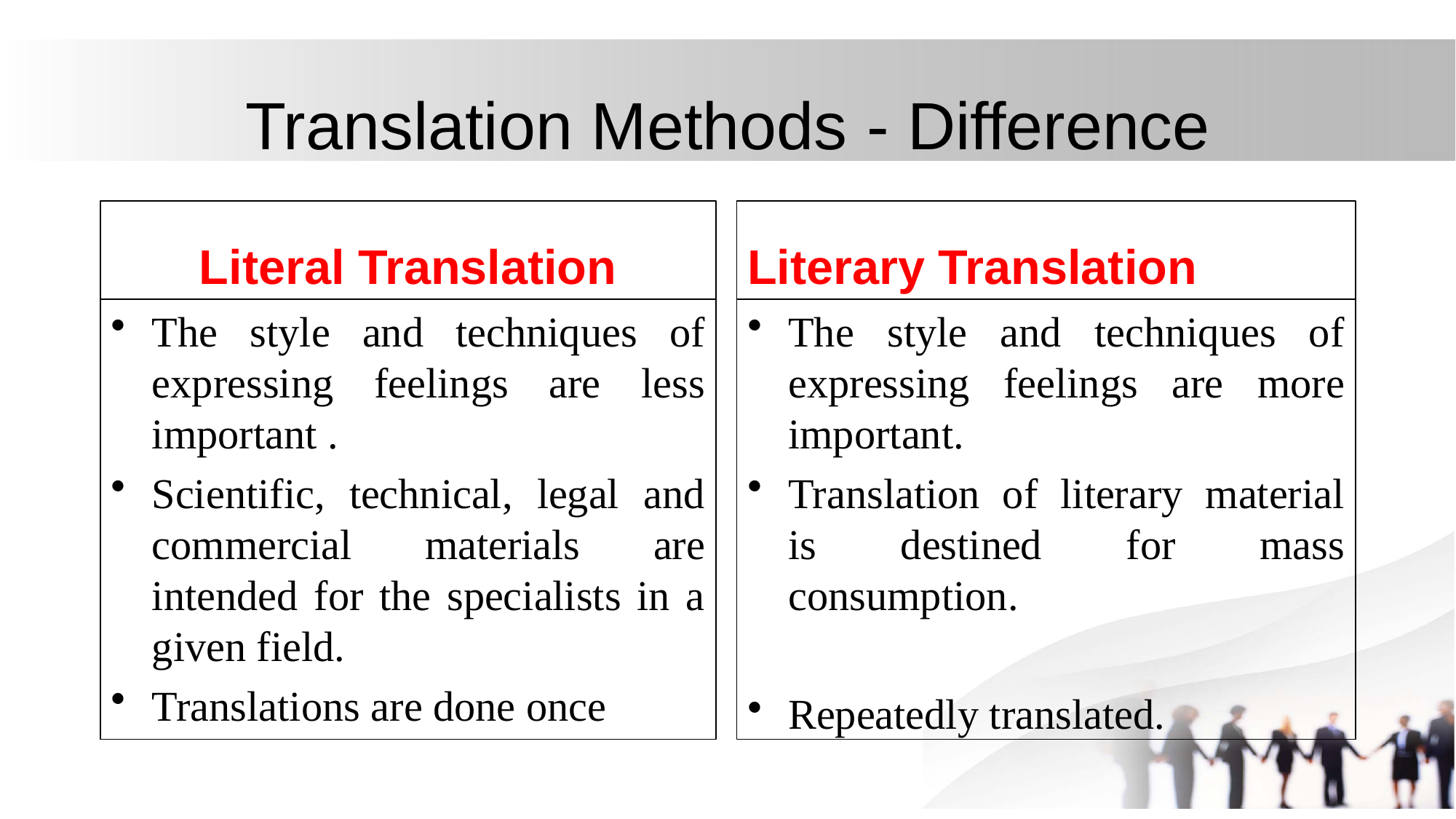

# Translation Methods - Difference
Literal Translation
Literary Translation
The style and techniques of expressing feelings are less important .
Scientific, technical, legal and commercial materials are intended for the specialists in a given field.
Translations are done once

The style and techniques of expressing feelings are more important.
Translation of literary material is destined for mass consumption.

Repeatedly translated.